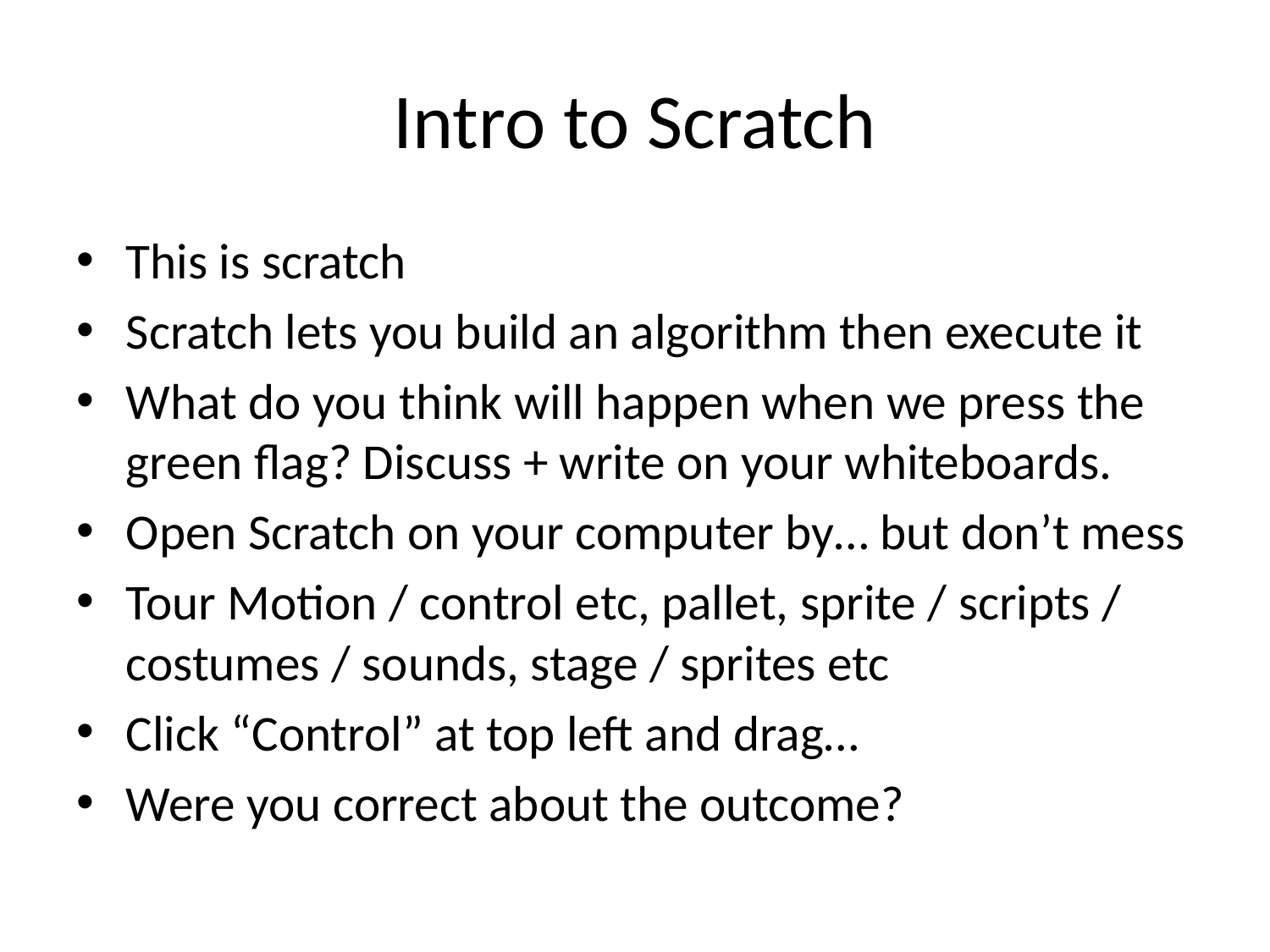

# Intro to Scratch
This is scratch
Scratch lets you build an algorithm then execute it
What do you think will happen when we press the green flag? Discuss + write on your whiteboards.
Open Scratch on your computer by… but don’t mess
Tour Motion / control etc, pallet, sprite / scripts / costumes / sounds, stage / sprites etc
Click “Control” at top left and drag…
Were you correct about the outcome?